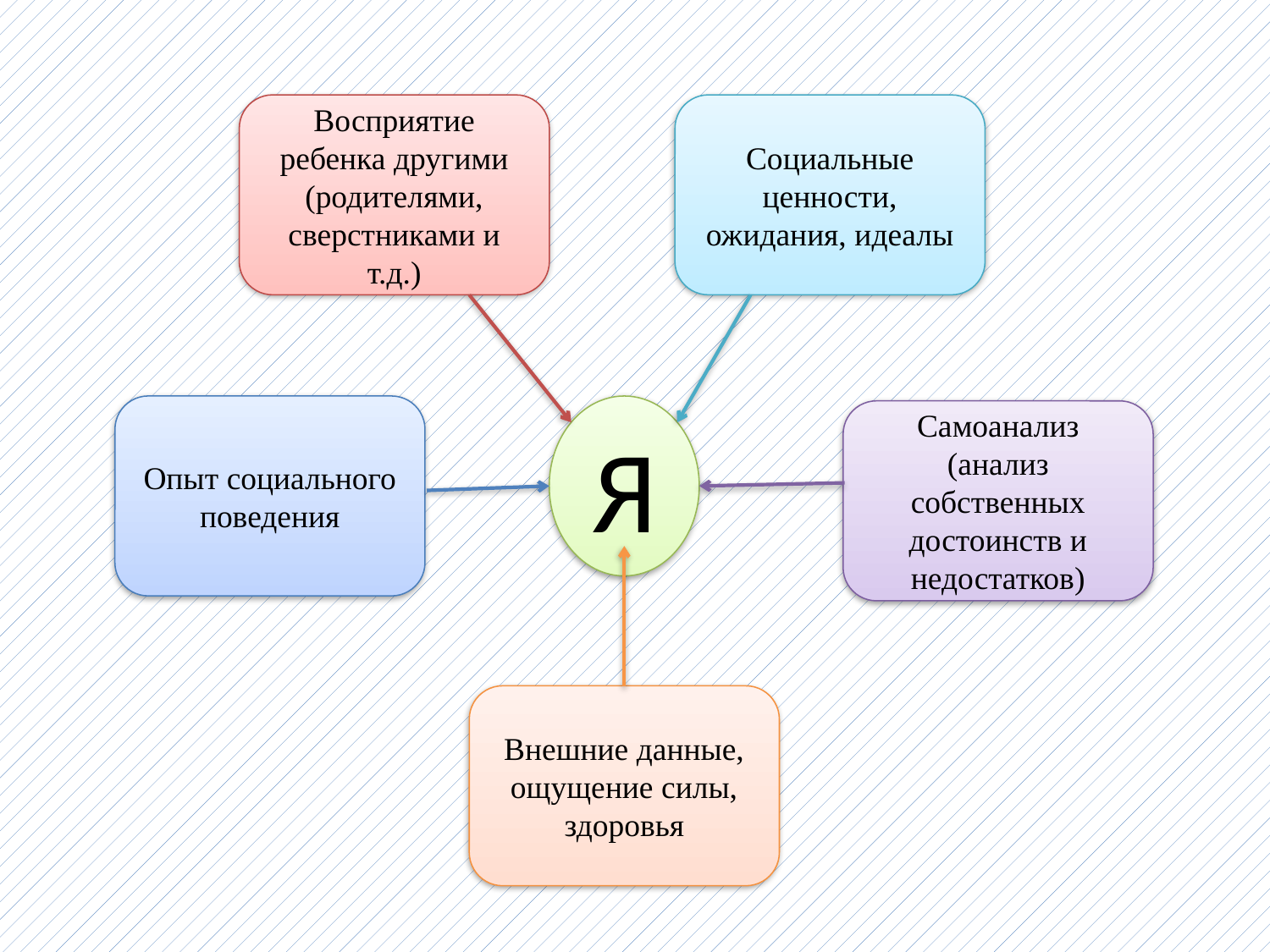

Восприятие ребенка другими (родителями, сверстниками и т.д.)
Социальные ценности, ожидания, идеалы
Опыт социального поведения
Я
Самоанализ (анализ собственных достоинств и недостатков)
Внешние данные, ощущение силы, здоровья